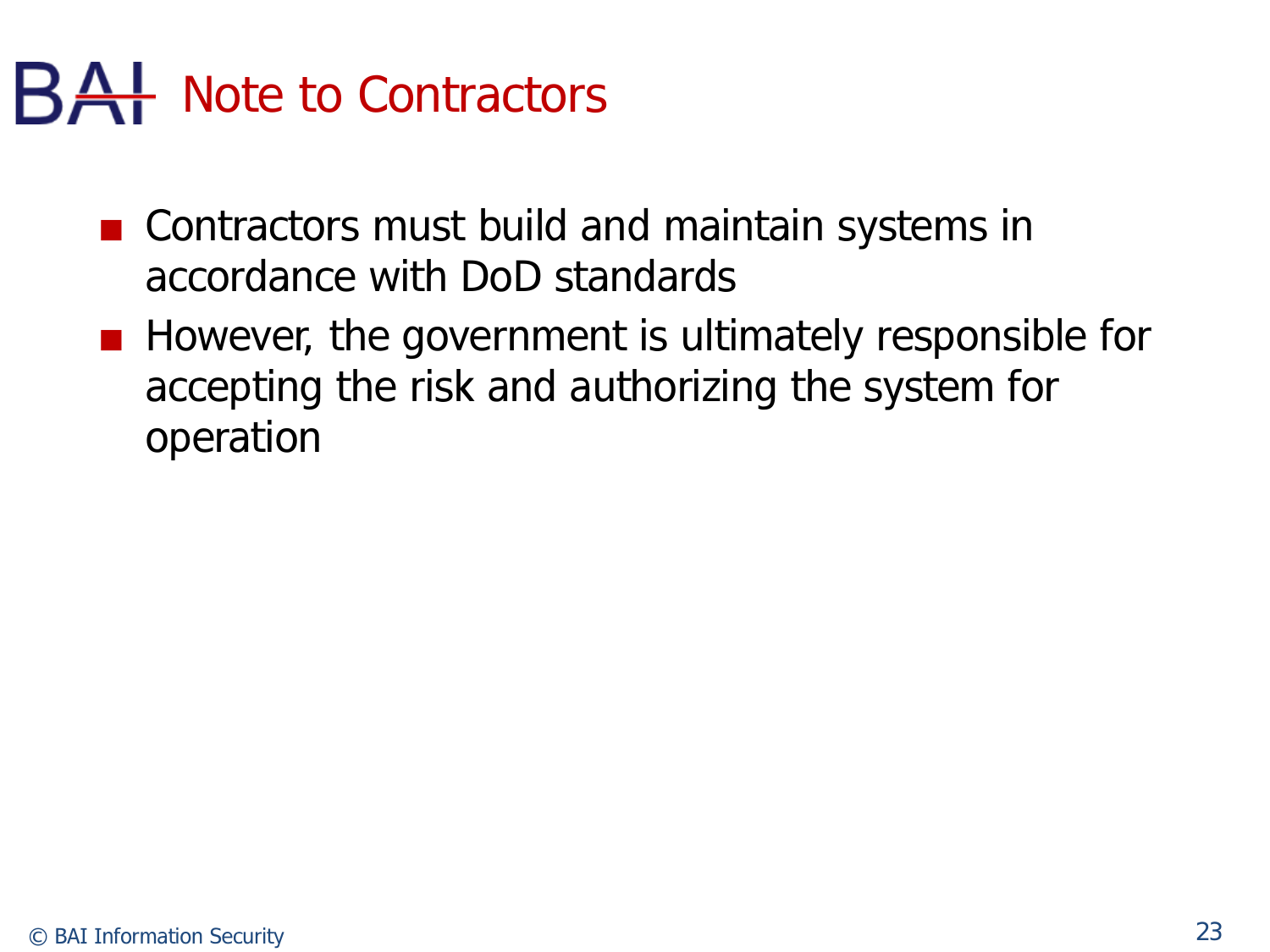

# Note to Contractors
Contractors must build and maintain systems in accordance with DoD standards
However, the government is ultimately responsible for accepting the risk and authorizing the system for operation